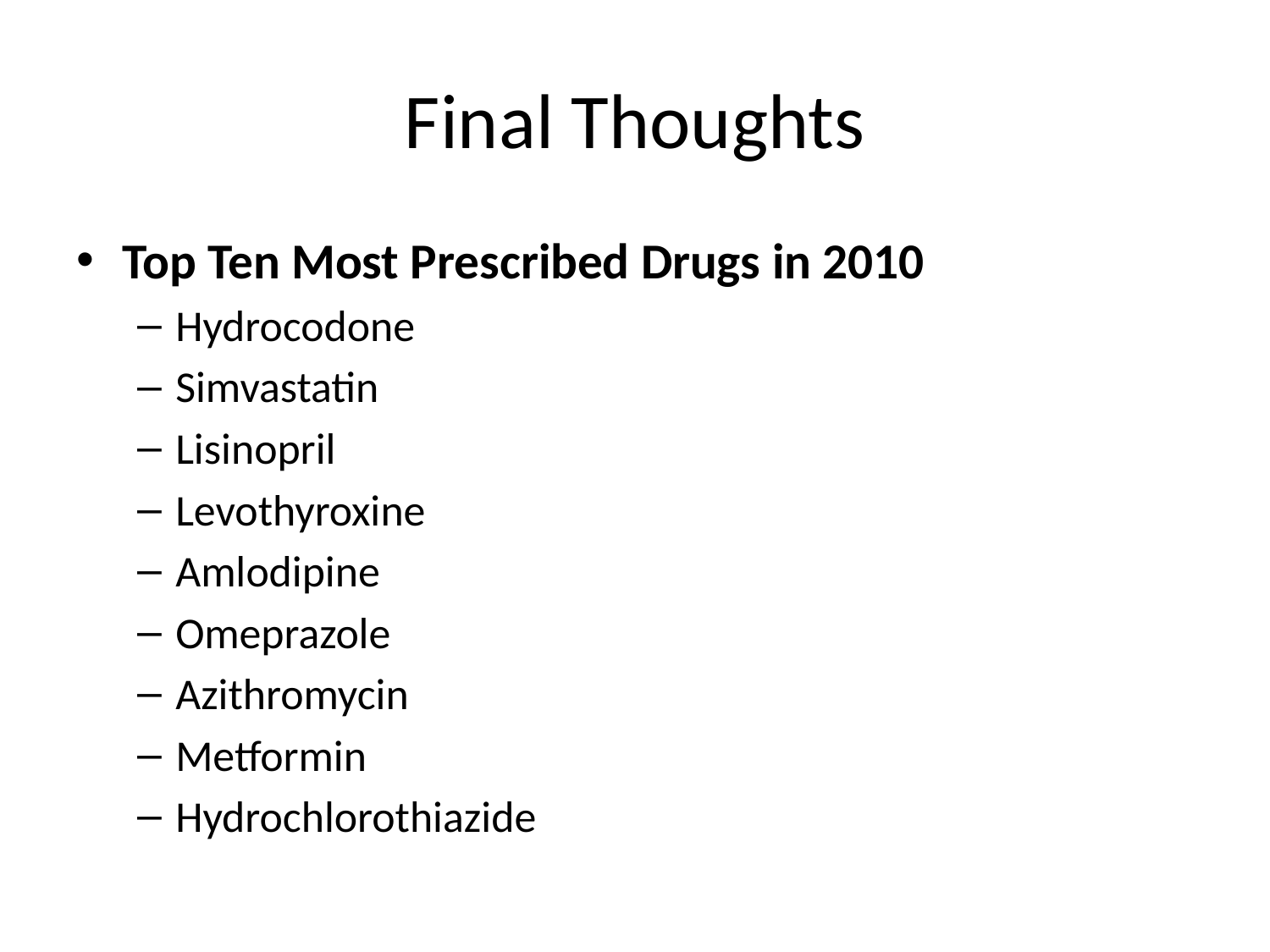

# Final Thoughts
Top Ten Most Prescribed Drugs in 2010
Hydrocodone
Simvastatin
Lisinopril
Levothyroxine
Amlodipine
Omeprazole
Azithromycin
Metformin
Hydrochlorothiazide